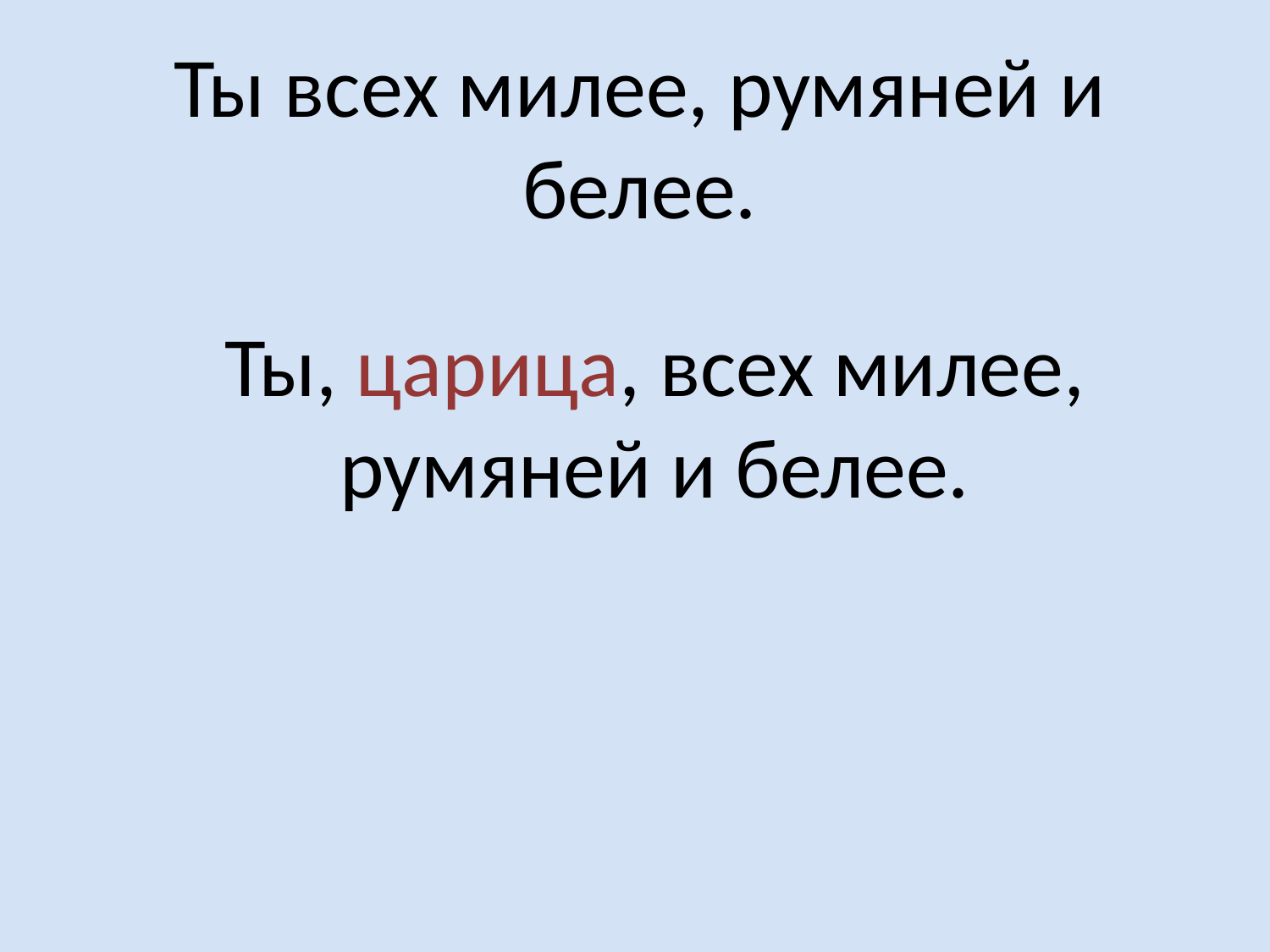

Ты всех милее, румяней и белее.
Ты, царица, всех милее, румяней и белее.